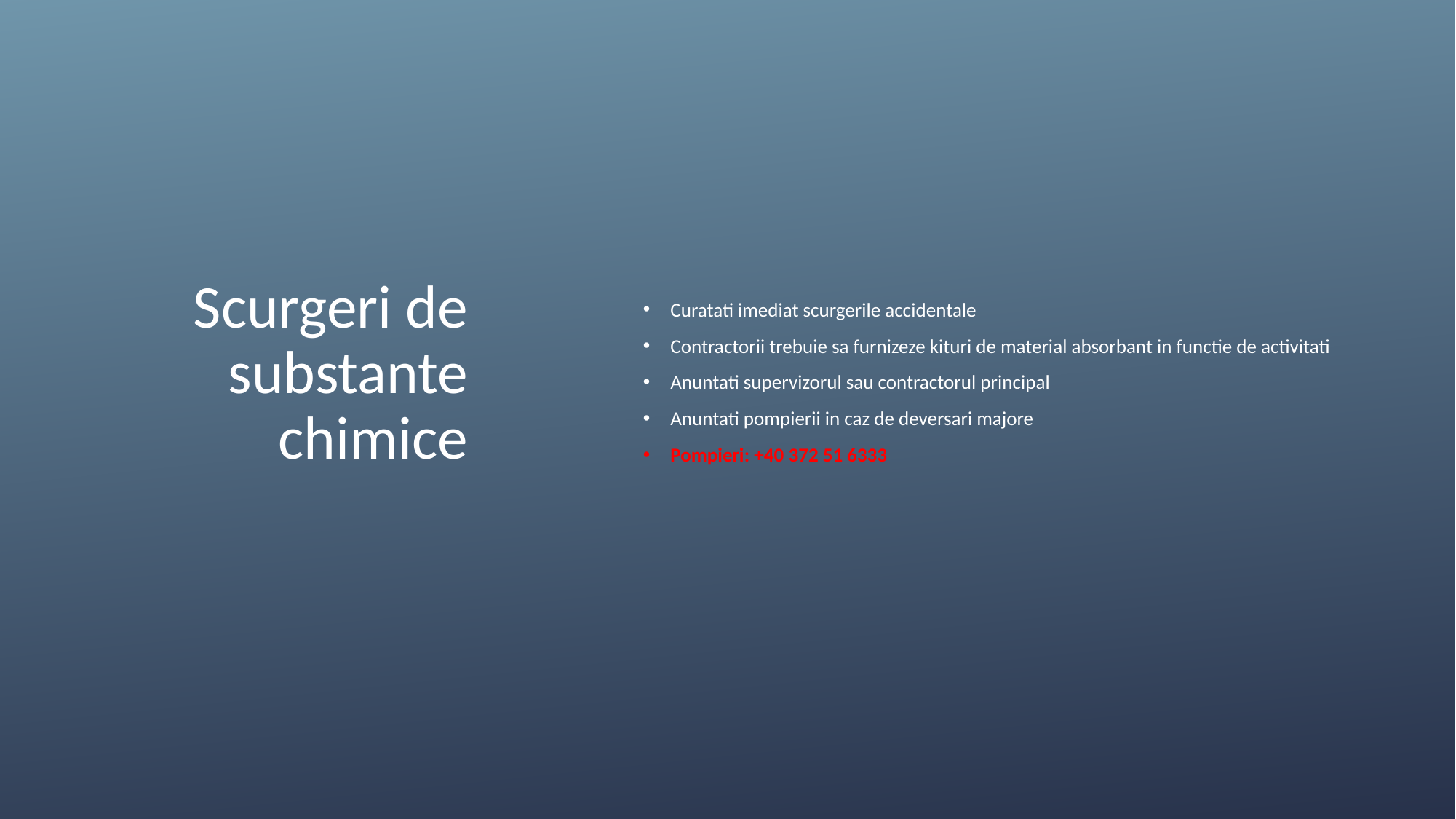

# Scurgeri de substante chimice
Curatati imediat scurgerile accidentale
Contractorii trebuie sa furnizeze kituri de material absorbant in functie de activitati
Anuntati supervizorul sau contractorul principal
Anuntati pompierii in caz de deversari majore
Pompieri: +40 372 51 6333